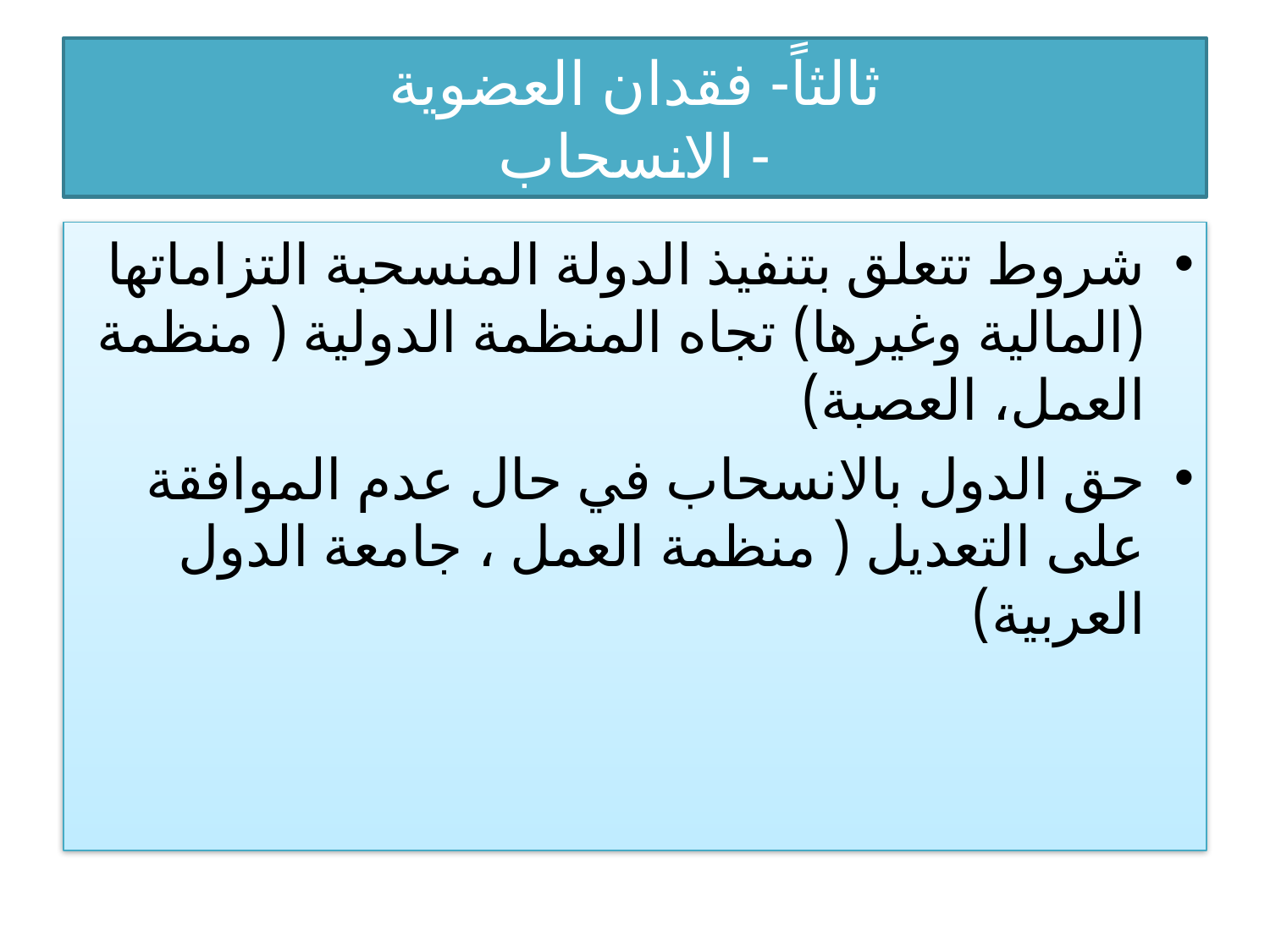

# ثالثاً- فقدان العضوية - الانسحاب
شروط تتعلق بتنفيذ الدولة المنسحبة التزاماتها (المالية وغيرها) تجاه المنظمة الدولية ( منظمة العمل، العصبة)
حق الدول بالانسحاب في حال عدم الموافقة على التعديل ( منظمة العمل ، جامعة الدول العربية)